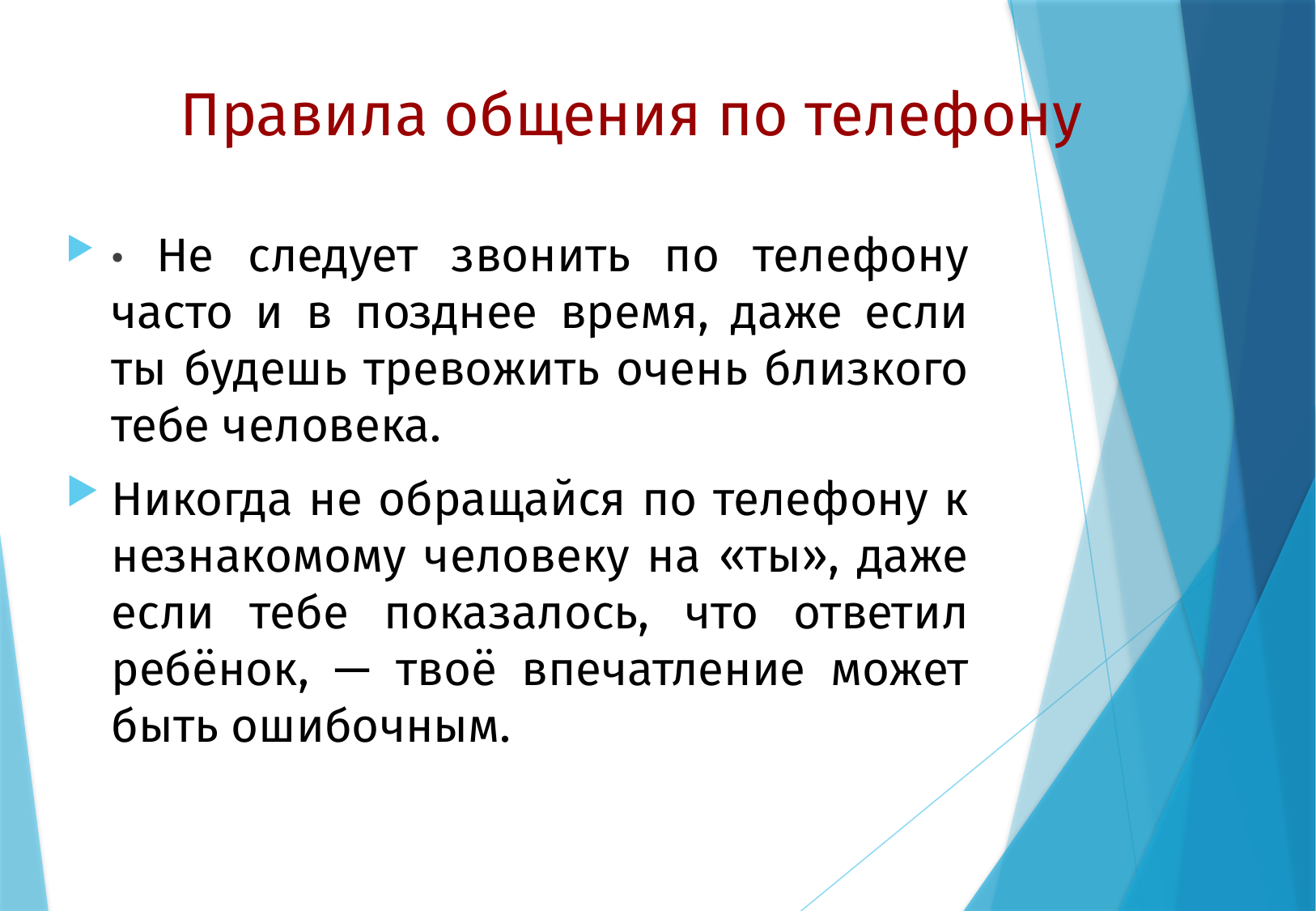

# Правила общения по телефону
• Не следует звонить по телефону часто и в позднее время, даже если ты будешь тревожить очень близкого тебе человека.
Никогда не обращайся по телефону к незнакомому человеку на «ты», даже если тебе показалось, что ответил ребёнок, — твоё впечатление может быть ошибочным.